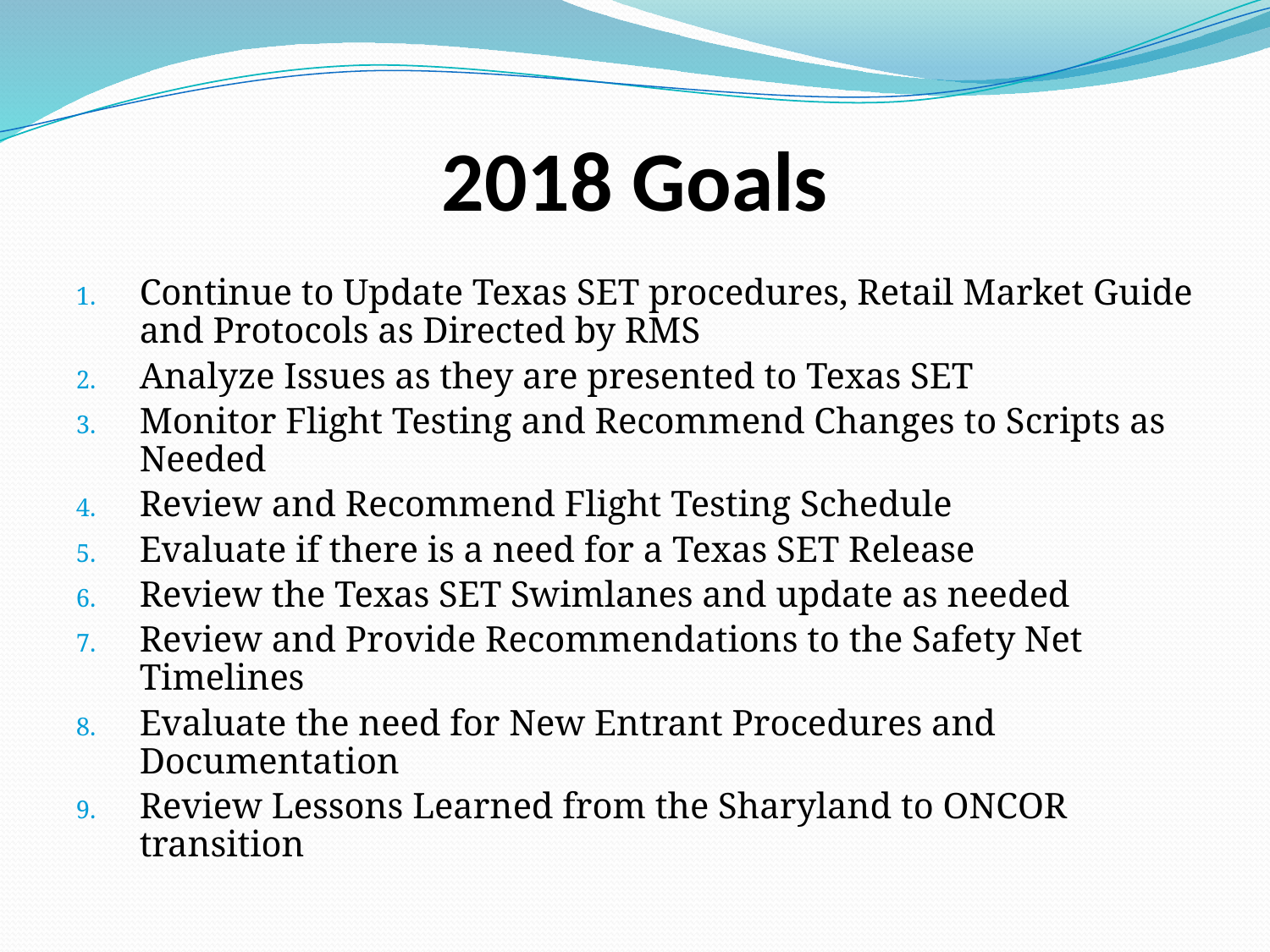

# 2018 Goals
Continue to Update Texas SET procedures, Retail Market Guide and Protocols as Directed by RMS
Analyze Issues as they are presented to Texas SET
Monitor Flight Testing and Recommend Changes to Scripts as Needed
Review and Recommend Flight Testing Schedule
Evaluate if there is a need for a Texas SET Release
Review the Texas SET Swimlanes and update as needed
Review and Provide Recommendations to the Safety Net Timelines
Evaluate the need for New Entrant Procedures and Documentation
Review Lessons Learned from the Sharyland to ONCOR transition